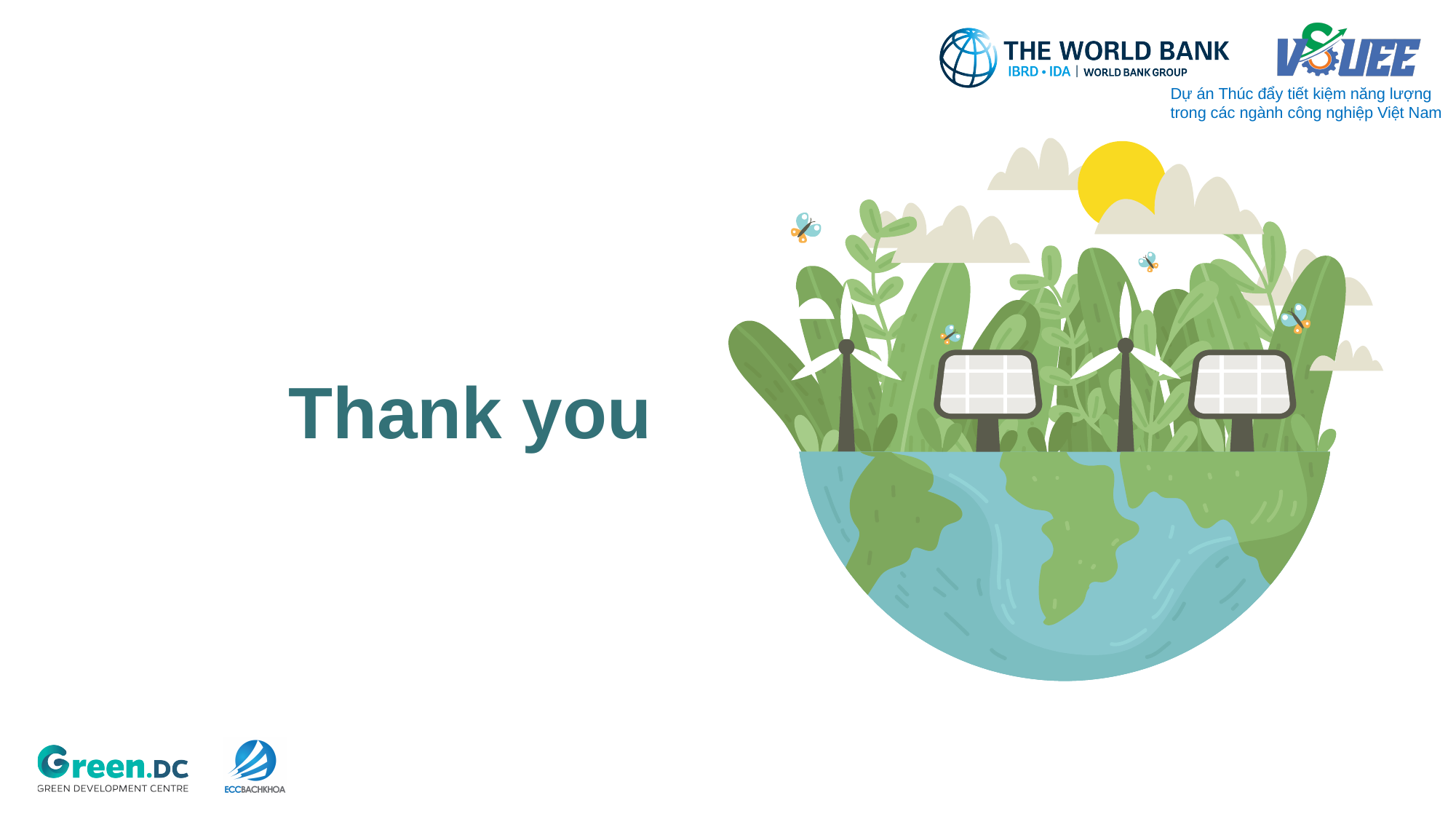

Dự án Thúc đẩy tiết kiệm năng lượng trong các ngành công nghiệp Việt Nam

Thank you